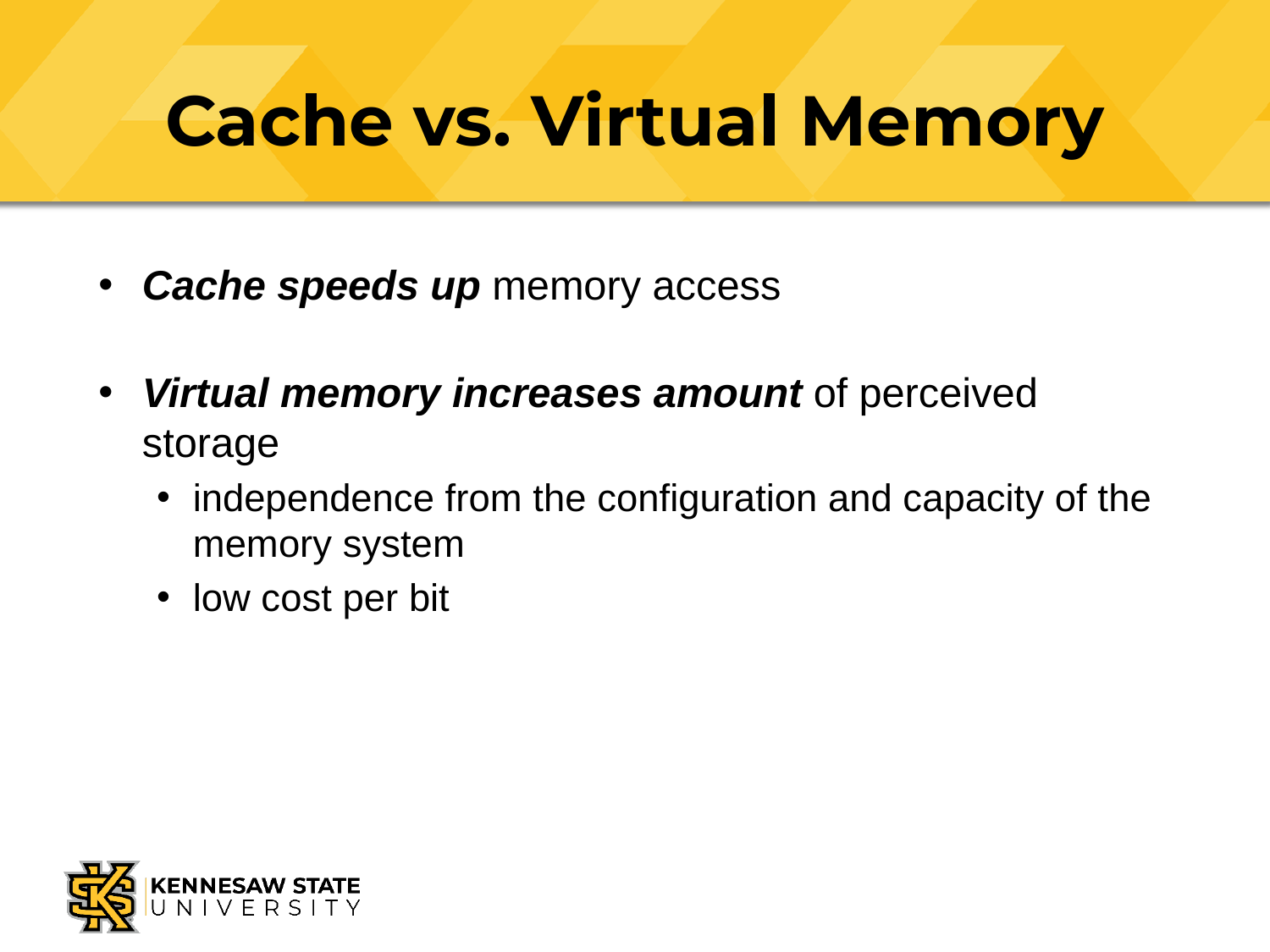

# Cache vs. Virtual Memory
Cache speeds up memory access
Virtual memory increases amount of perceived storage
independence from the configuration and capacity of the memory system
low cost per bit